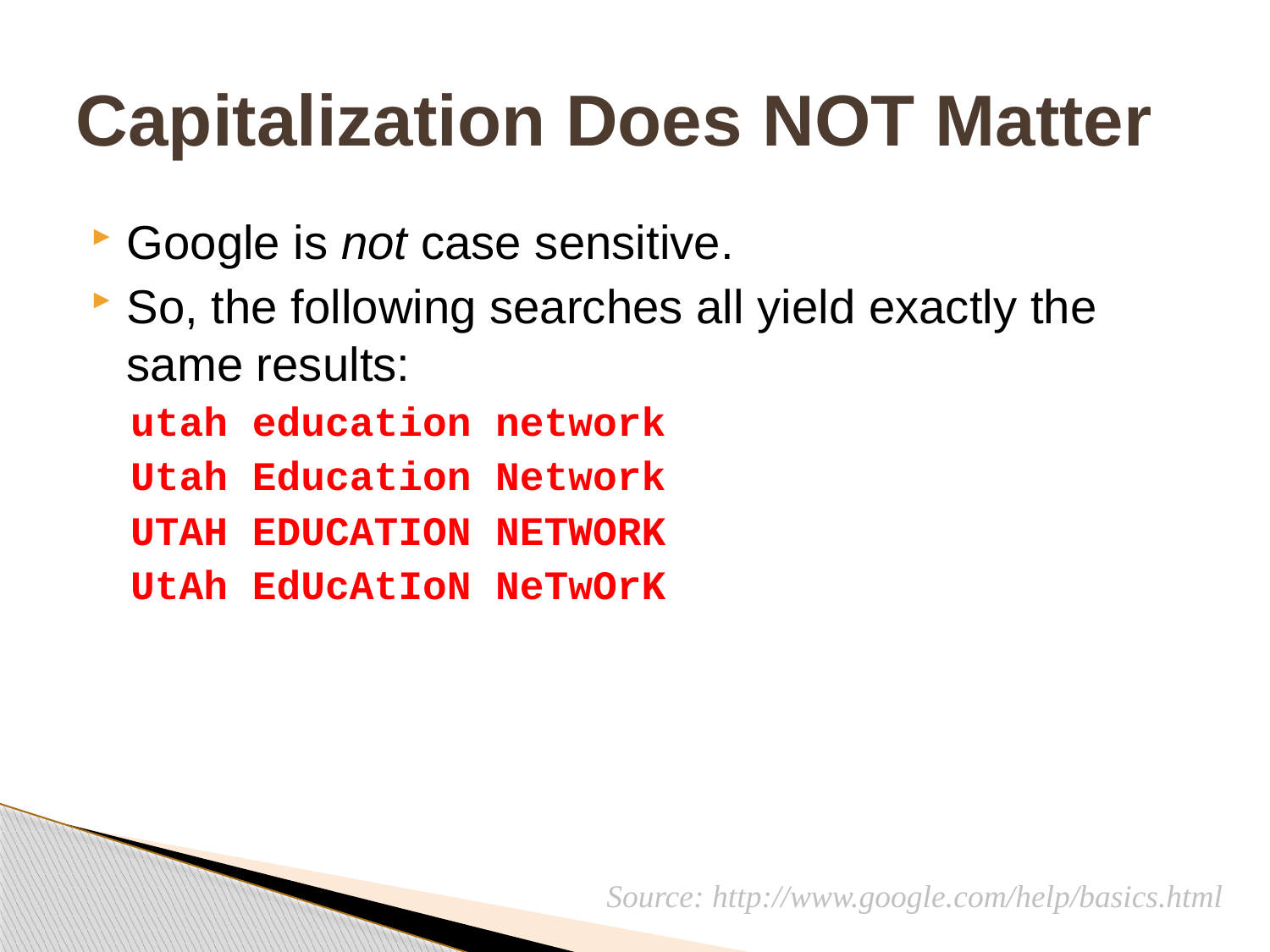

# Capitalization Does NOT Matter
Google is not case sensitive.
So, the following searches all yield exactly the same results:
utah education network
Utah Education Network
UTAH EDUCATION NETWORK
UtAh EdUcAtIoN NeTwOrK
Source: http://www.google.com/help/basics.html